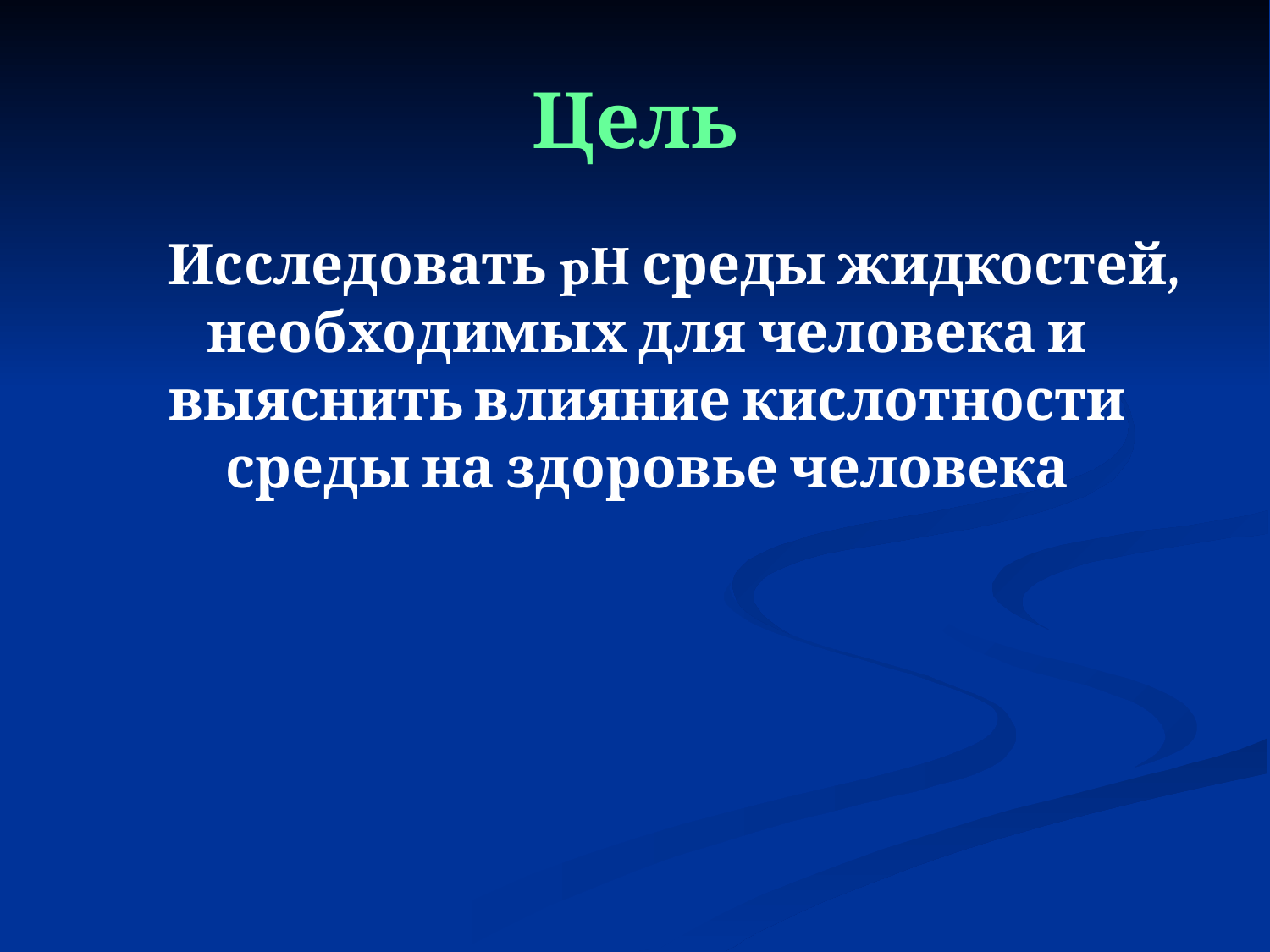

# Цель
Исследовать pH среды жидкостей, необходимых для человека и выяснить влияние кислотности среды на здоровье человека